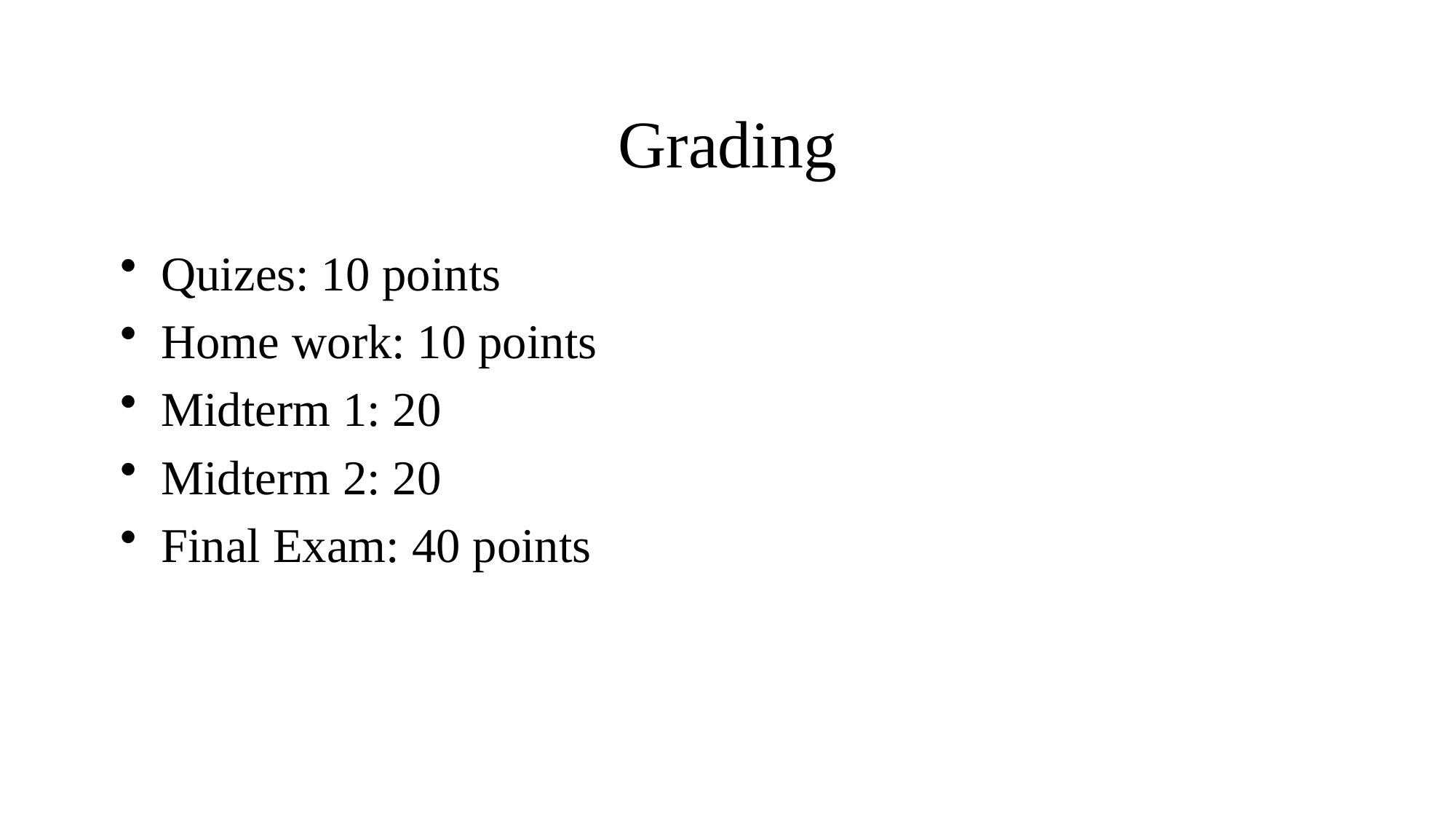

# Grading
Quizes: 10 points
Home work: 10 points
Midterm 1: 20
Midterm 2: 20
Final Exam: 40 points